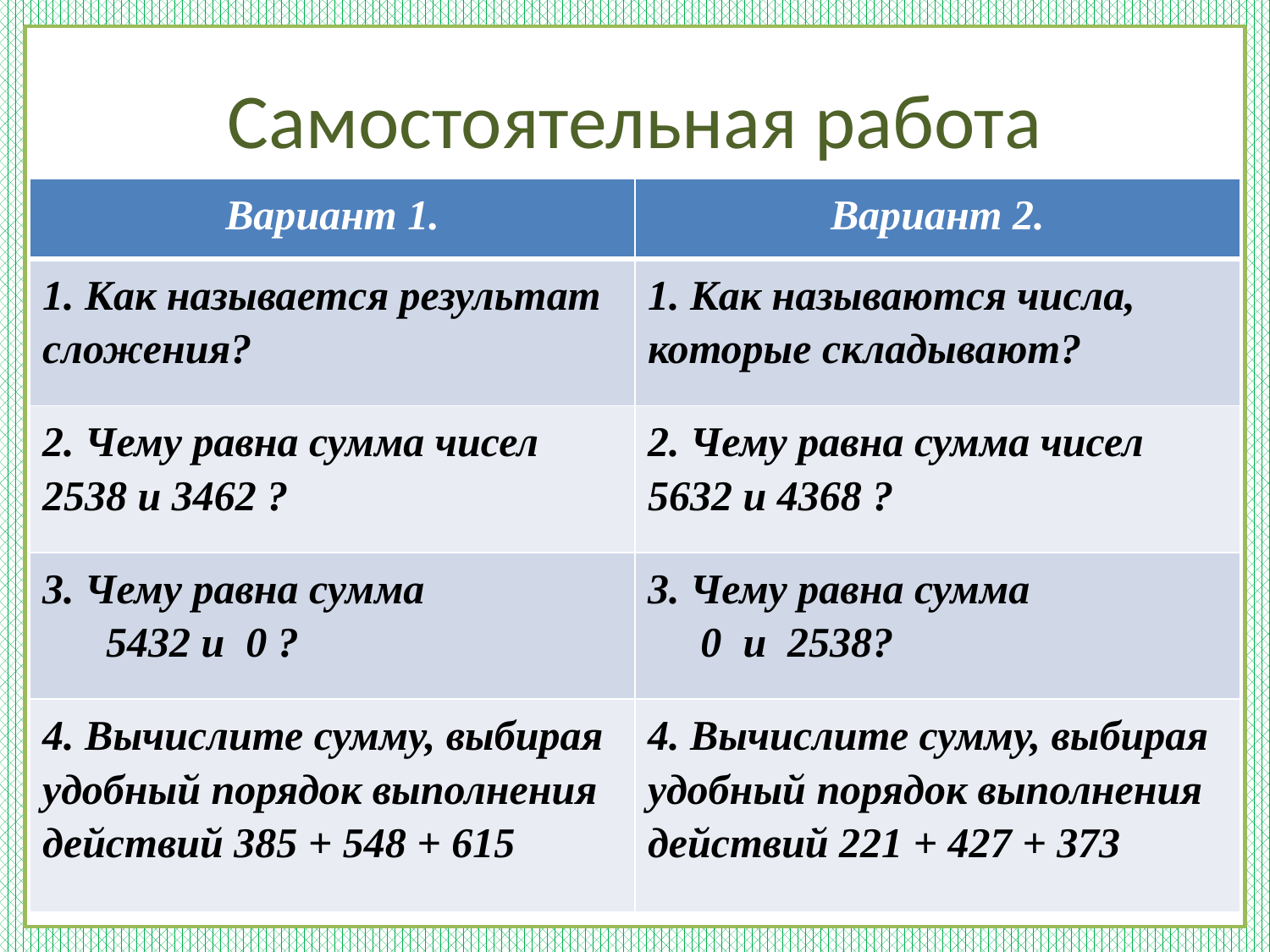

# Самостоятельная работа
| Вариант 1. | Вариант 2. |
| --- | --- |
| 1. Как называется результат сложения? | 1. Как называются числа, которые складывают? |
| 2. Чему равна сумма чисел 2538 и 3462 ? | 2. Чему равна сумма чисел 5632 и 4368 ? |
| 3. Чему равна сумма 5432 и 0 ? | 3. Чему равна сумма 0 и 2538? |
| 4. Вычислите сумму, выбирая удобный порядок выполнения действий 385 + 548 + 615 | 4. Вычислите сумму, выбирая удобный порядок выполнения действий 221 + 427 + 373 |